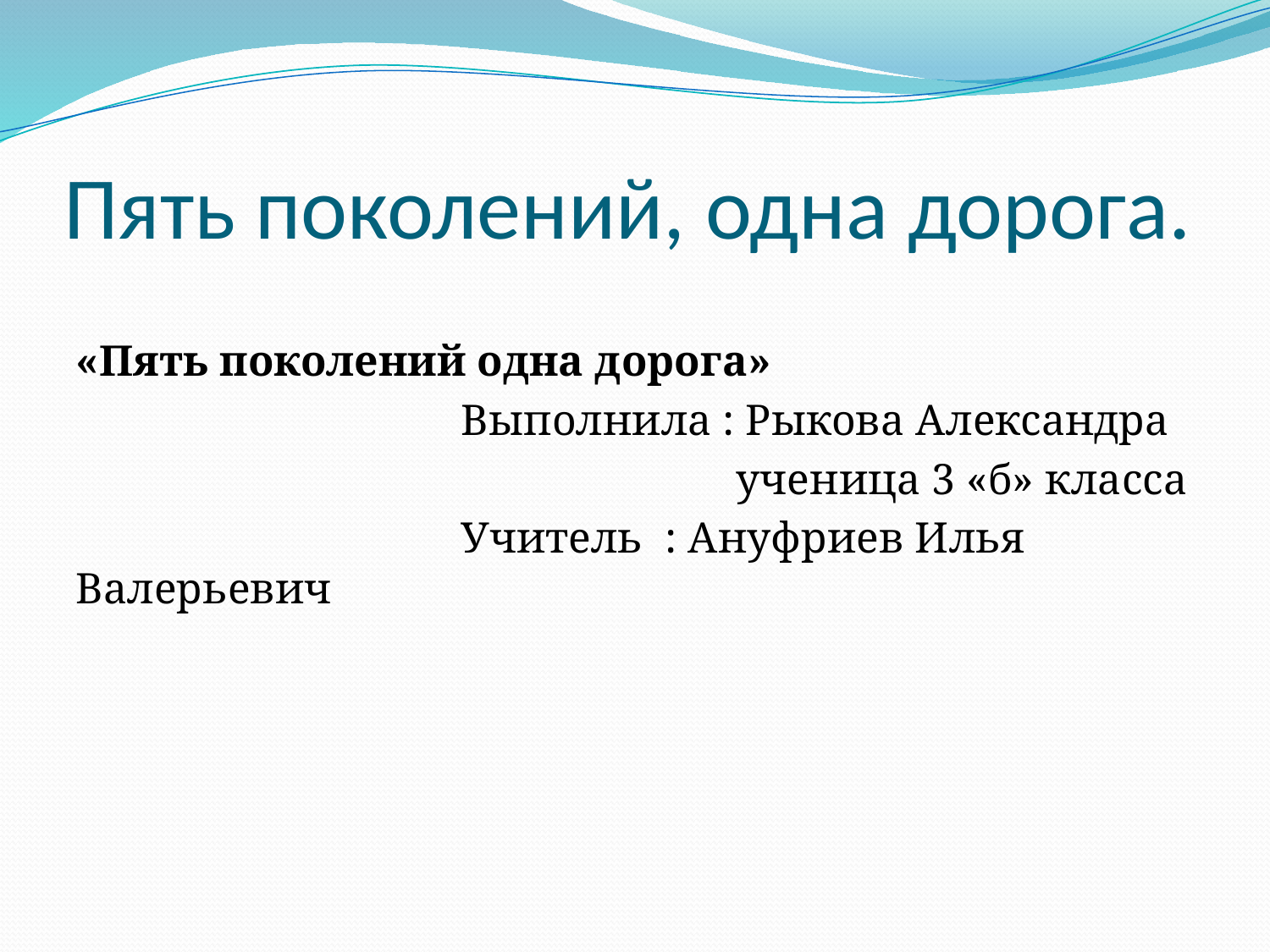

# Пять поколений, одна дорога.

«Пять поколений одна дорога»
                                   Выполнила : Рыкова Александра
                                                            ученица 3 «б» класса
                                   Учитель  : Ануфриев Илья Валерьевич